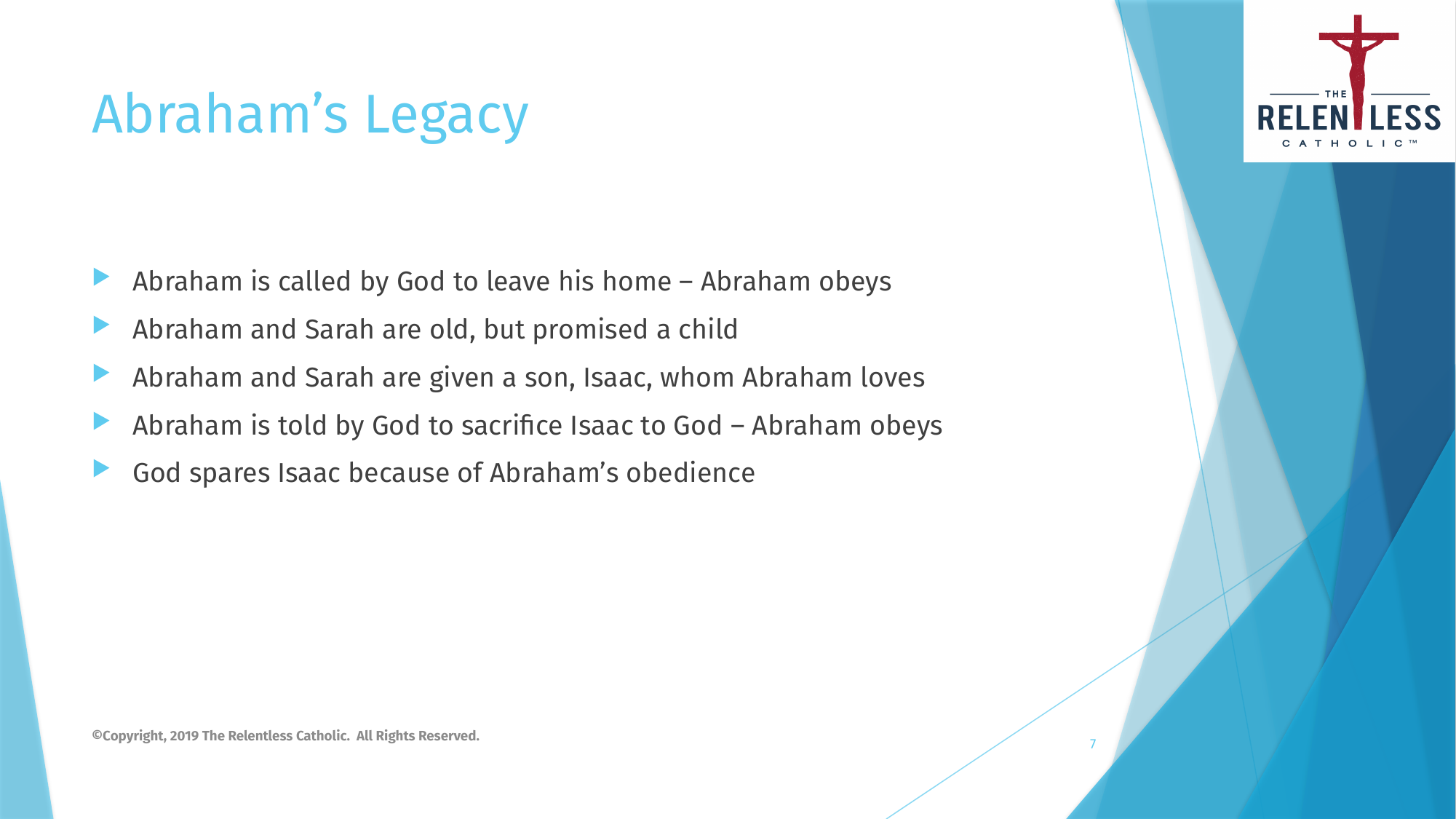

# Abraham’s Legacy
Abraham is called by God to leave his home – Abraham obeys
Abraham and Sarah are old, but promised a child
Abraham and Sarah are given a son, Isaac, whom Abraham loves
Abraham is told by God to sacrifice Isaac to God – Abraham obeys
God spares Isaac because of Abraham’s obedience
©Copyright, 2019 The Relentless Catholic.  All Rights Reserved.

7